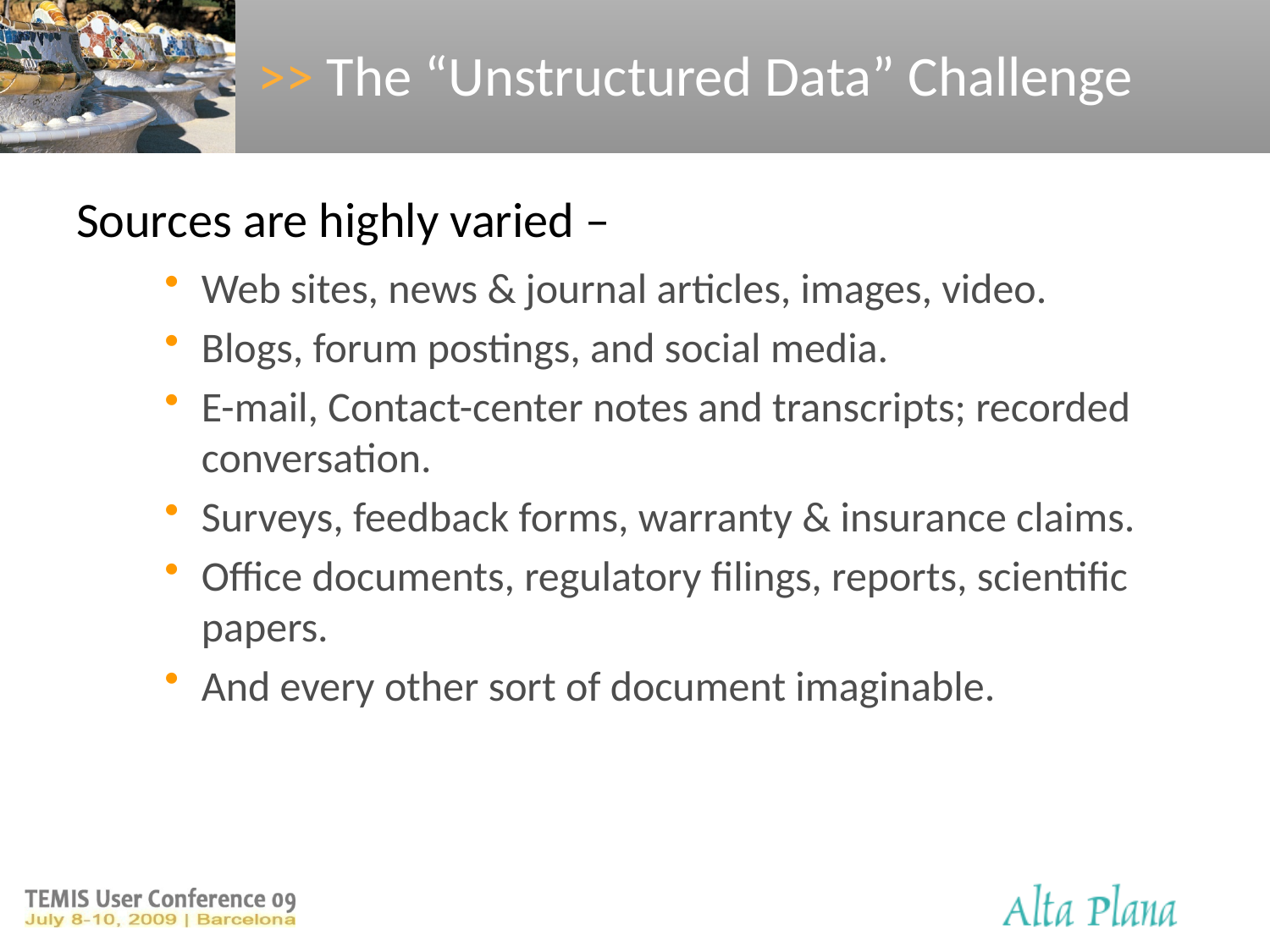

>> The “Unstructured Data” Challenge
Sources are highly varied –
Web sites, news & journal articles, images, video.
Blogs, forum postings, and social media.
E-mail, Contact-center notes and transcripts; recorded conversation.
Surveys, feedback forms, warranty & insurance claims.
Office documents, regulatory filings, reports, scientific papers.
And every other sort of document imaginable.